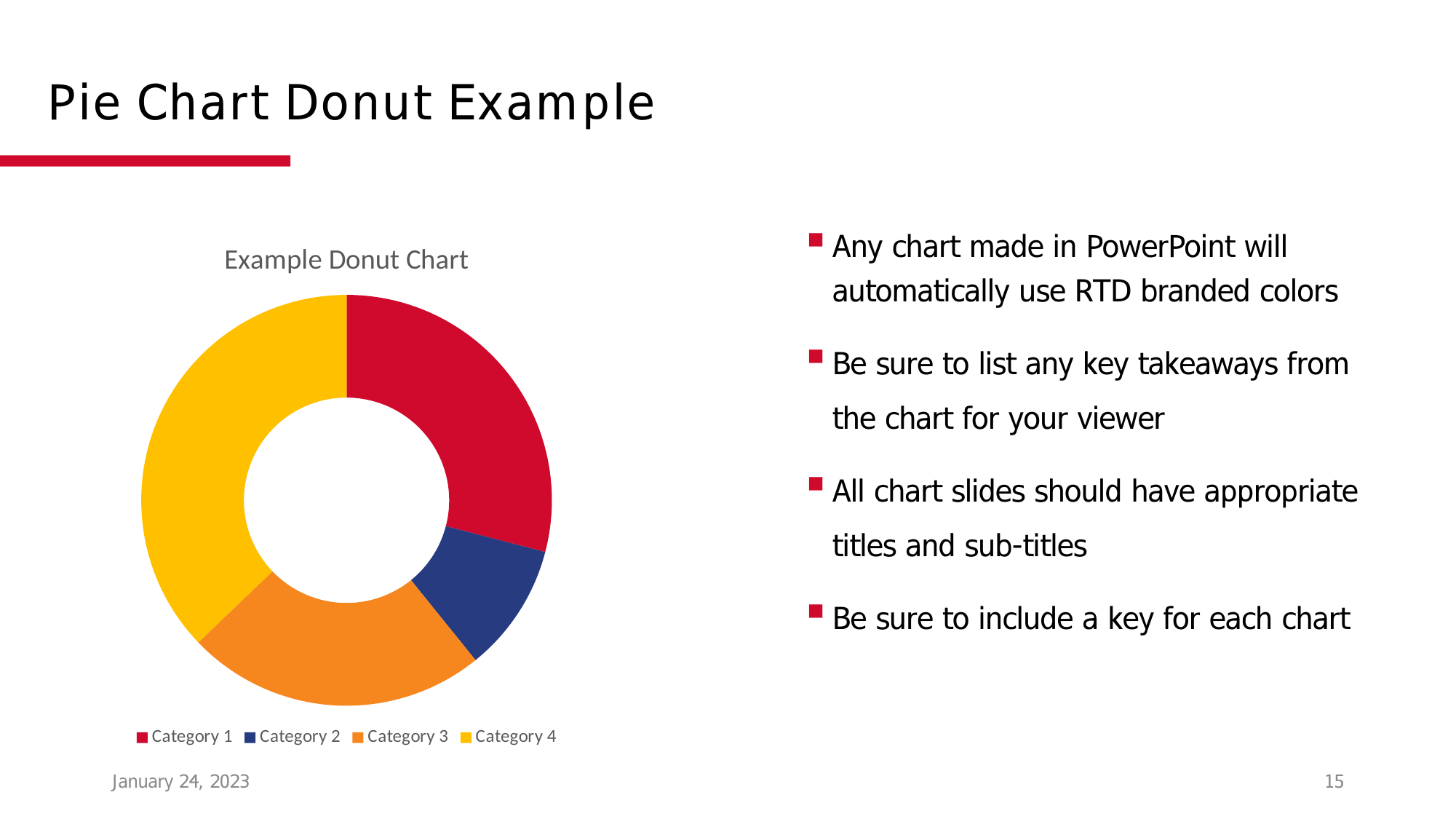

# Pie Chart Donut Example
Any chart made in PowerPoint will automatically use RTD branded colors
Be sure to list any key takeaways from the chart for your viewer
All chart slides should have appropriate titles and sub-titles
Be sure to include a key for each chart

### Chart: Example Donut Chart

| Category | Series 1 |
|---|---|
| Category 1 | 4.3 |
| Category 2 | 1.5 |
| Category 3 | 3.5 |
| Category 4 | 5.5 |
January 24, 2023
15